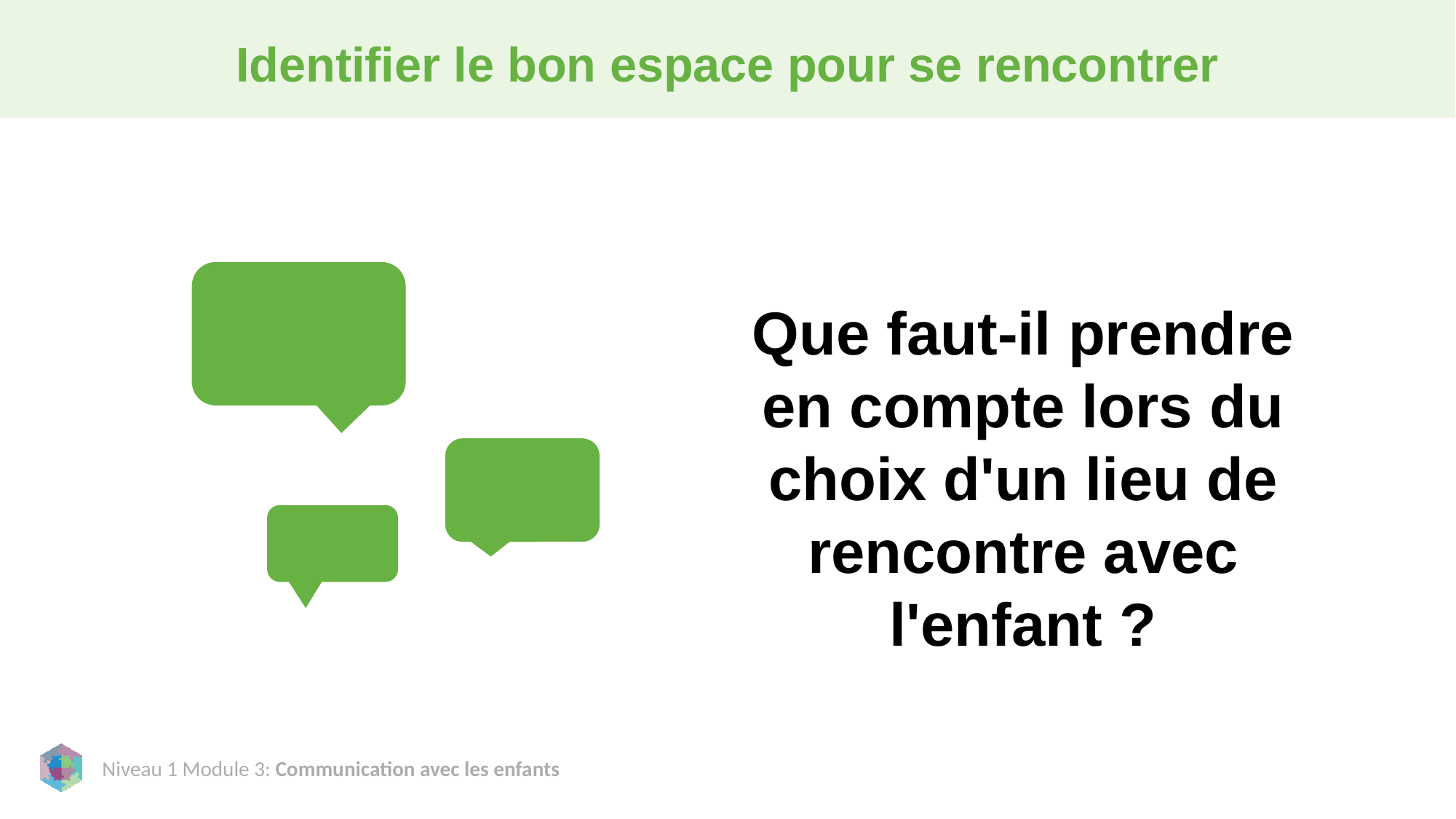

# Identifier le bon espace pour se rencontrer
Que faut-il prendre en compte lors du choix d'un lieu de rencontre avec l'enfant ?